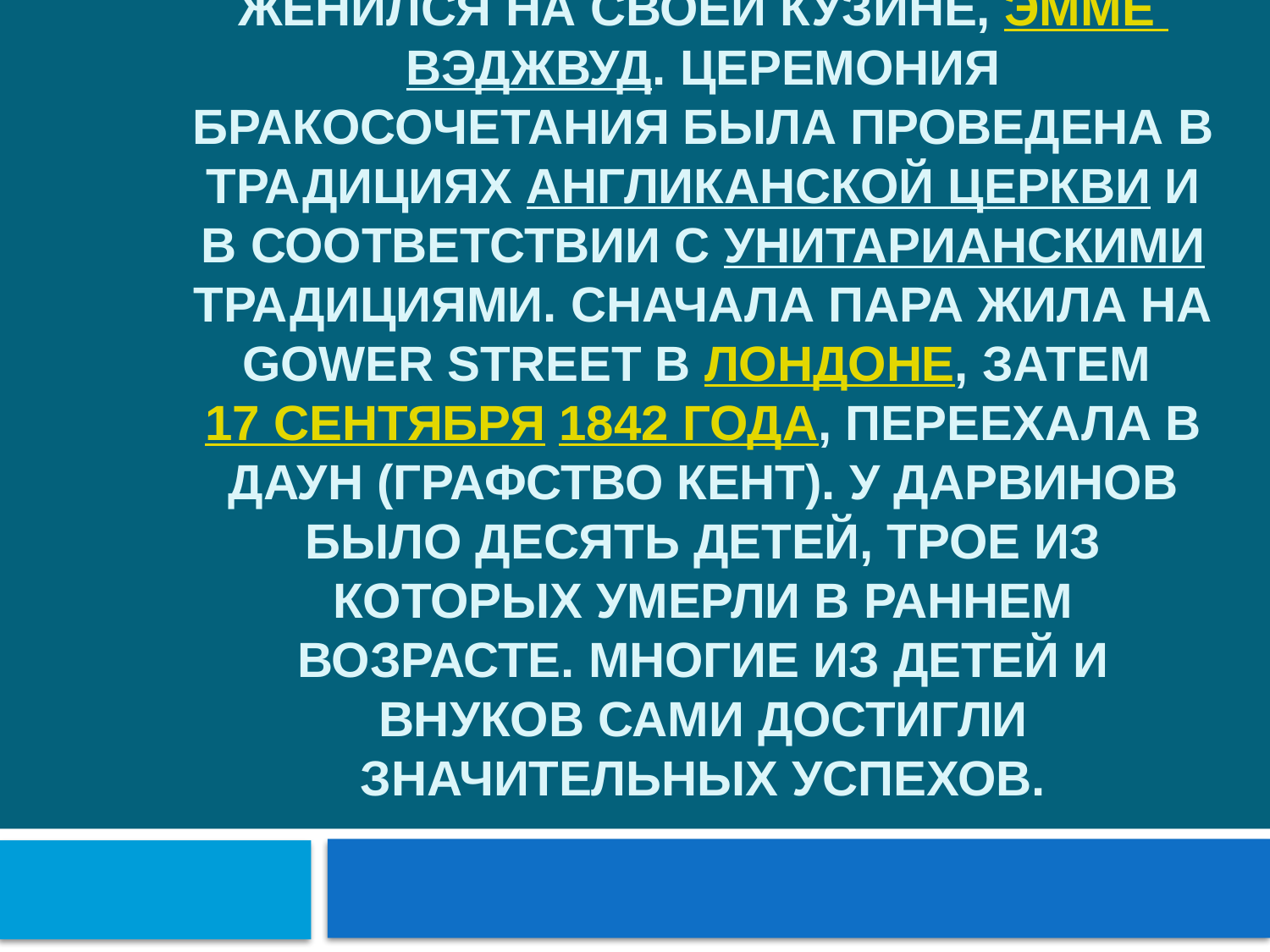

# 29 января 1839 года, Чарльз Дарвин женился на своей кузине, Эмме Вэджвуд. Церемония бракосочетания была проведена в традициях Англиканской церкви и в соответствии с унитарианскими традициями. Сначала пара жила на Gower Street в Лондоне, затем 17 сентября 1842 года, переехала в Даун (графство Кент). У Дарвинов было десять детей, трое из которых умерли в раннем возрасте. Многие из детей и внуков сами достигли значительных успехов.